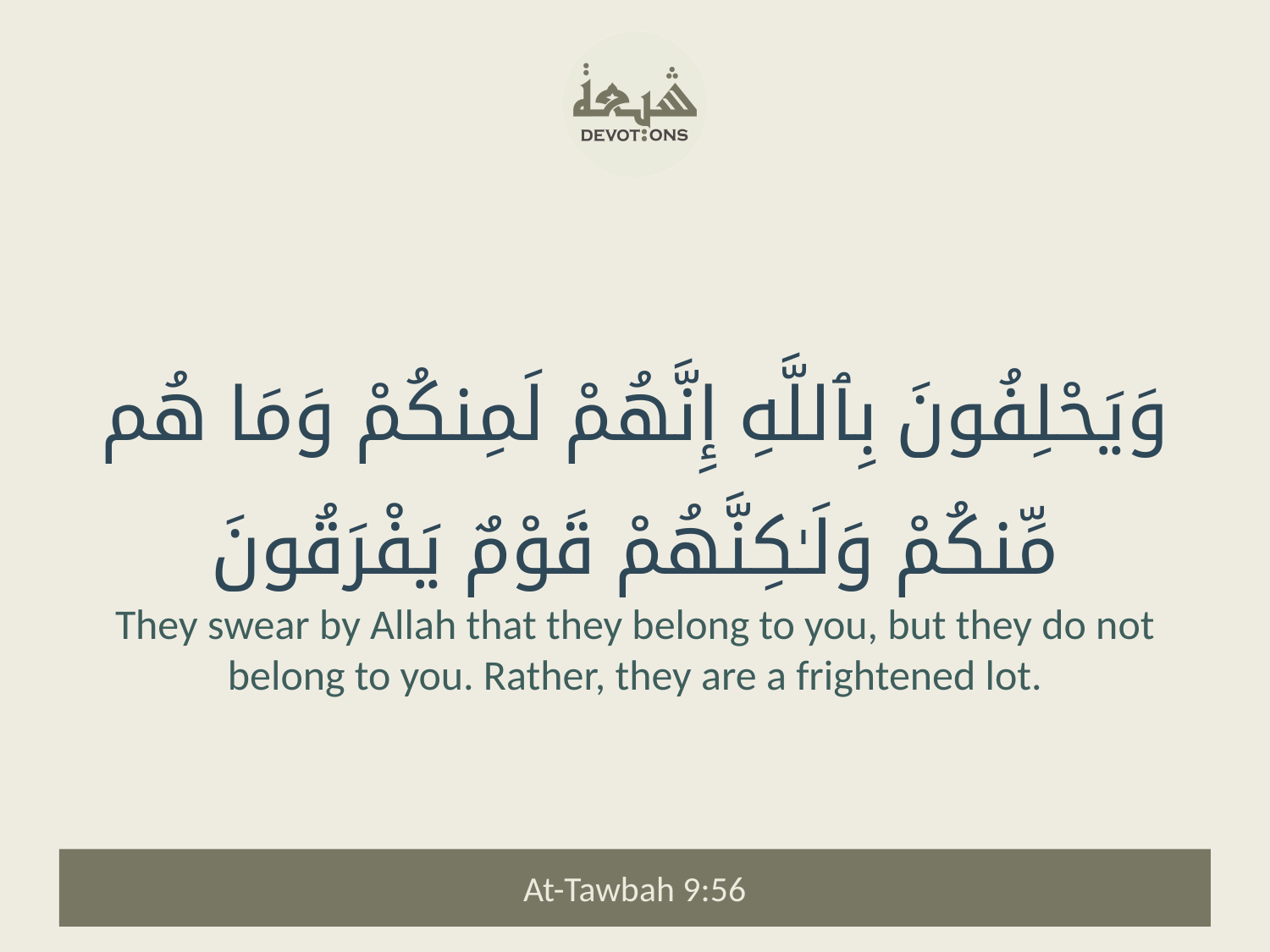

وَيَحْلِفُونَ بِٱللَّهِ إِنَّهُمْ لَمِنكُمْ وَمَا هُم مِّنكُمْ وَلَـٰكِنَّهُمْ قَوْمٌ يَفْرَقُونَ
They swear by Allah that they belong to you, but they do not belong to you. Rather, they are a frightened lot.
At-Tawbah 9:56